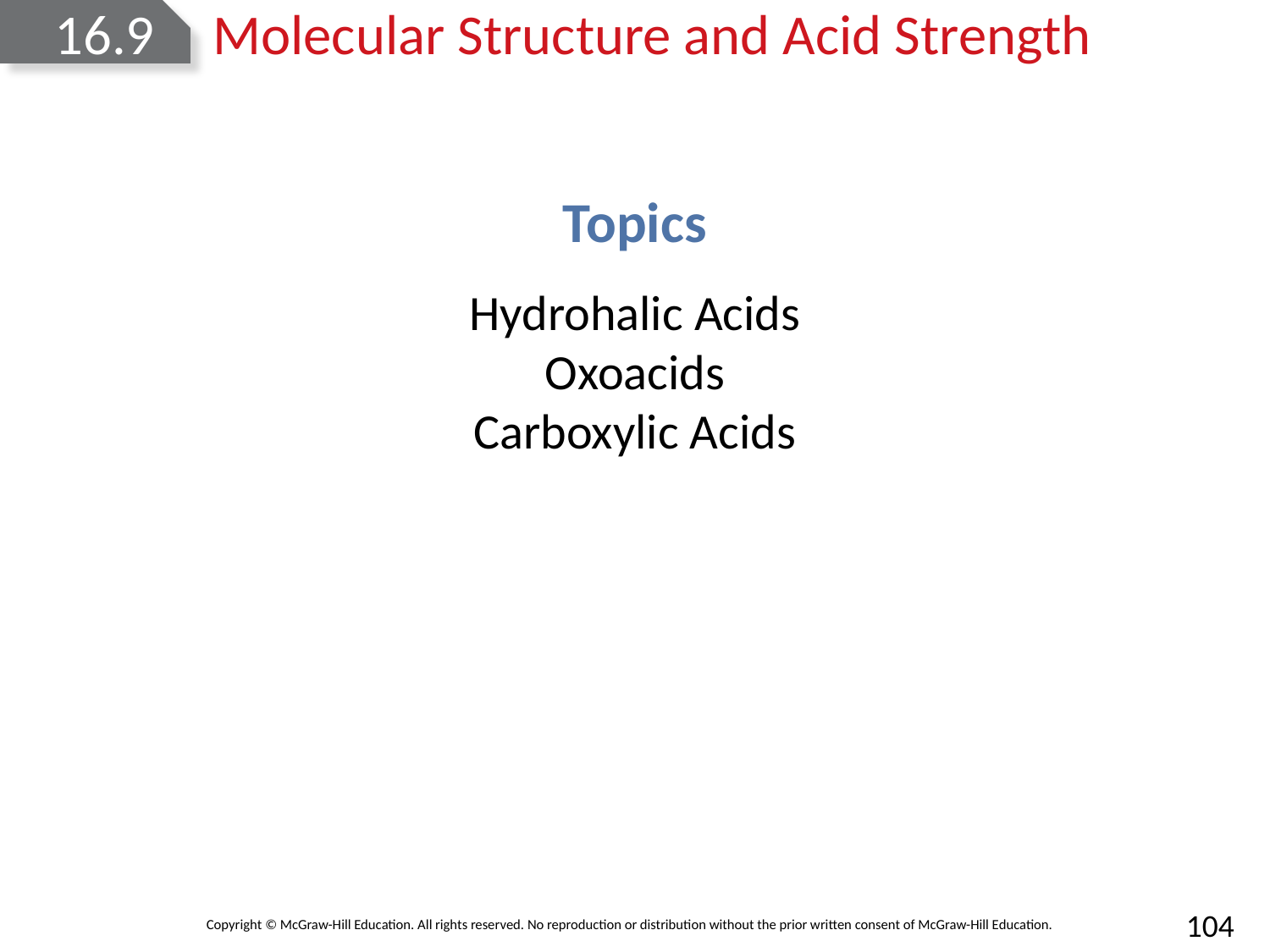

# 16.9	Molecular Structure and Acid Strength
Topics
Hydrohalic Acids
Oxoacids
Carboxylic Acids